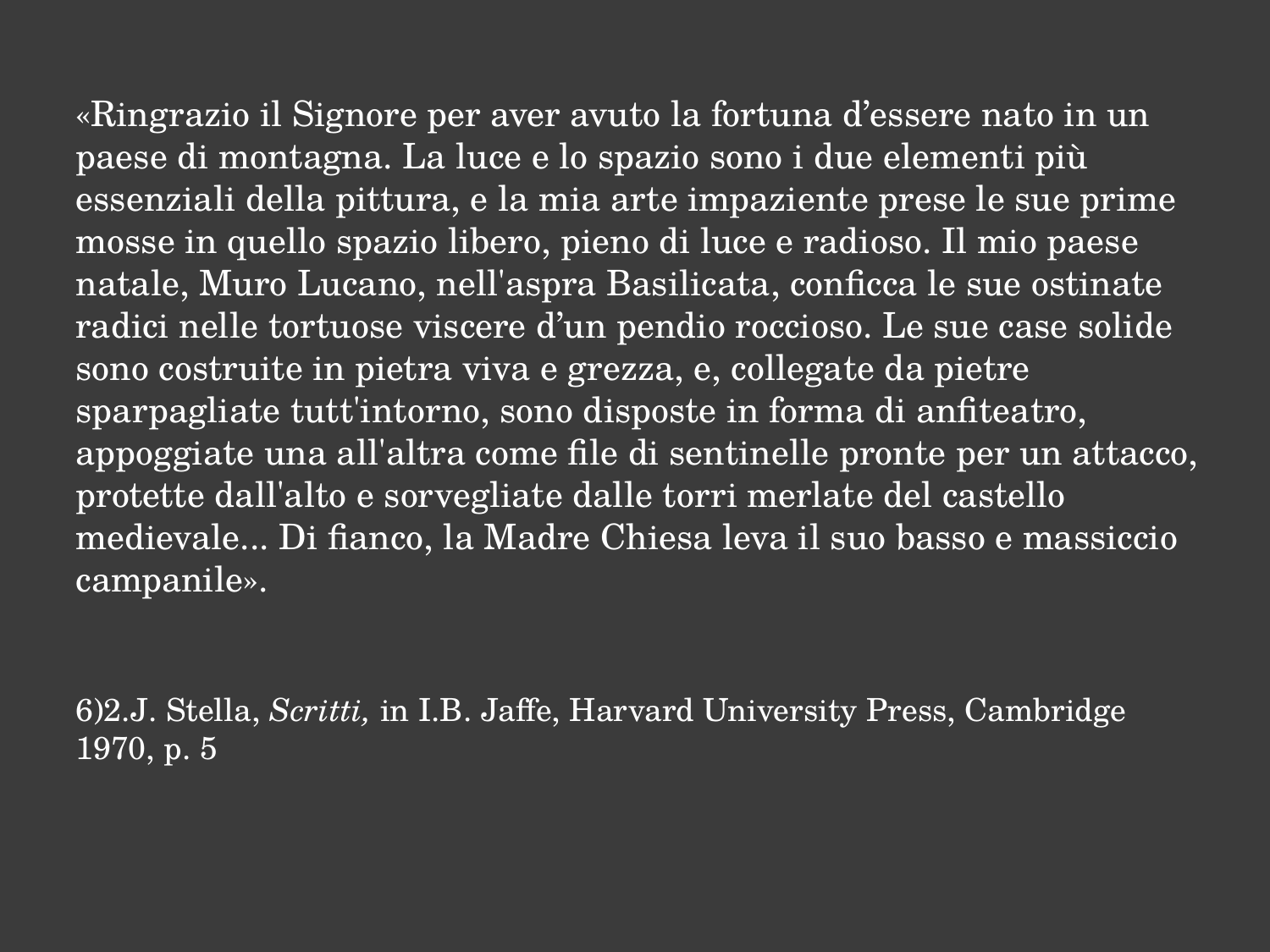

«Ringrazio il Signore per aver avuto la fortuna d’essere nato in un paese di montagna. La luce e lo spazio sono i due elementi più essenziali della pittura, e la mia arte impaziente prese le sue prime mosse in quello spazio libero, pieno di luce e radioso. Il mio paese natale, Muro Lucano, nell'aspra Basilicata, conficca le sue ostinate radici nelle tortuose viscere d’un pendio roccioso. Le sue case solide sono costruite in pietra viva e grezza, e, collegate da pietre sparpagliate tutt'intorno, sono disposte in forma di anfiteatro, appoggiate una all'altra come file di sentinelle pronte per un attacco, protette dall'alto e sorvegliate dalle torri merlate del castello medievale... Di fianco, la Madre Chiesa leva il suo basso e massiccio campanile».
6)2.J. Stella, Scritti, in I.B. Jaffe, Harvard University Press, Cambridge 1970, p. 5